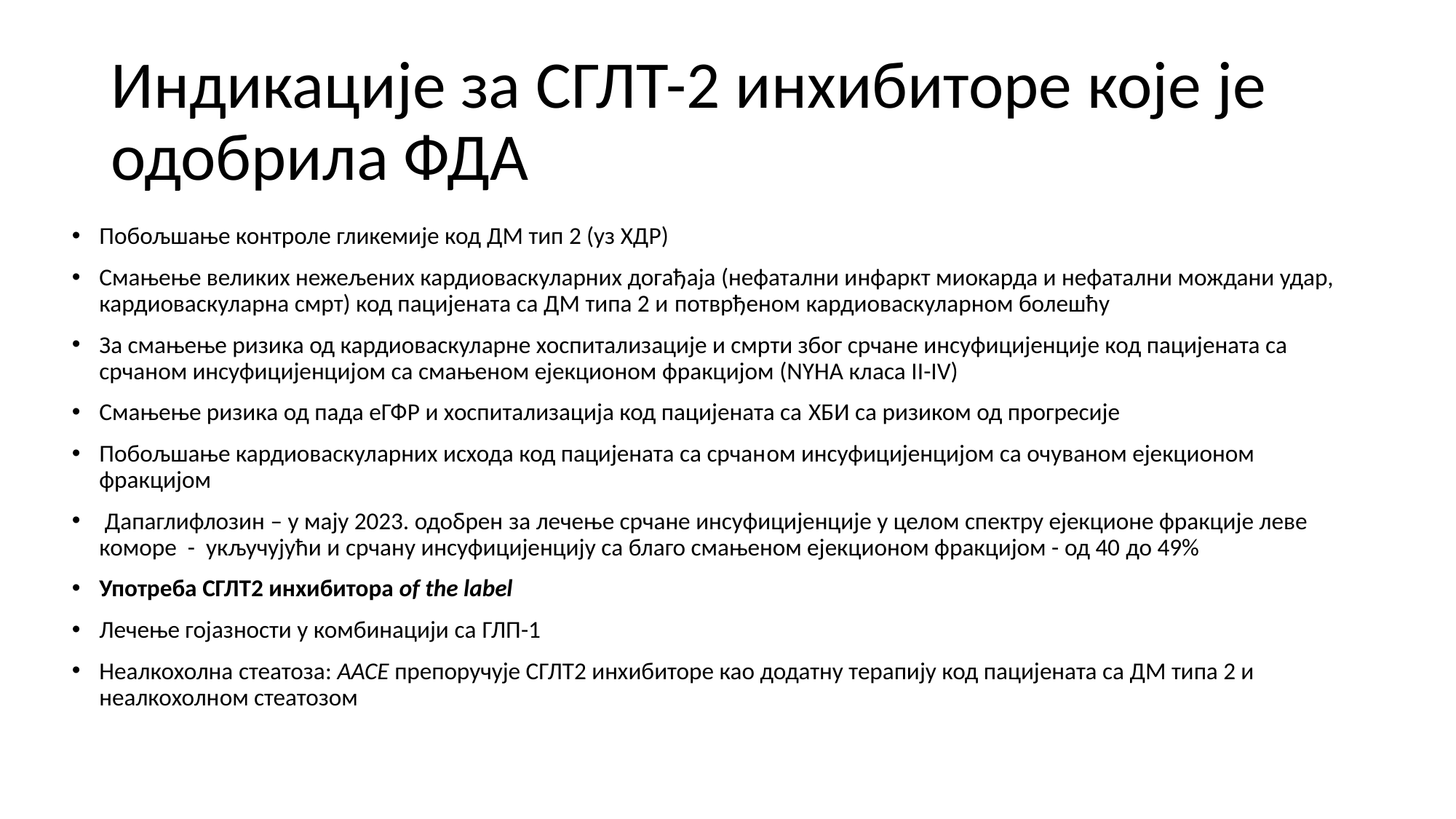

# Индикације за СГЛТ-2 инхибиторе које је одобрила ФДА
Побољшање контроле гликемије код ДМ тип 2 (уз ХДР)
Смањење великих нежељених кардиоваскуларних догађаја (нефатални инфаркт миокарда и нефатални мождани удар, кардиоваскуларна смрт) код пацијената са ДМ типа 2 и потврђеном кардиоваскуларном болешћу
За смањење ризика од кардиоваскуларне хоспитализације и смрти због срчане инсуфицијенције код пацијената са срчаном инсуфицијенцијом са смањеном ејекционом фракцијом (NYHA класа II-IV)
Смањење ризика од пада еГФР и хоспитализација код пацијената са ХБИ са ризиком од прогресије
Побољшање кардиоваскуларних исхода код пацијената са срчаном инсуфицијенцијом са очуваном ејекционом фракцијом
 Дапаглифлозин – у мају 2023. одобрен за лечење срчане инсуфицијенције у целом спектру ејекционе фракције леве коморе  -  укључујући и срчану инсуфицијенцију са благо смањеном ејекционом фракцијом - од 40 до 49%
Употреба СГЛТ2 инхибитора of the label
Лечење гојазности у комбинацији са ГЛП-1
Неалкохолна стеатоза: AACE препоручује СГЛТ2 инхибиторе као додатну терапију код пацијената са ДМ типа 2 и неалкохолном стеатозом